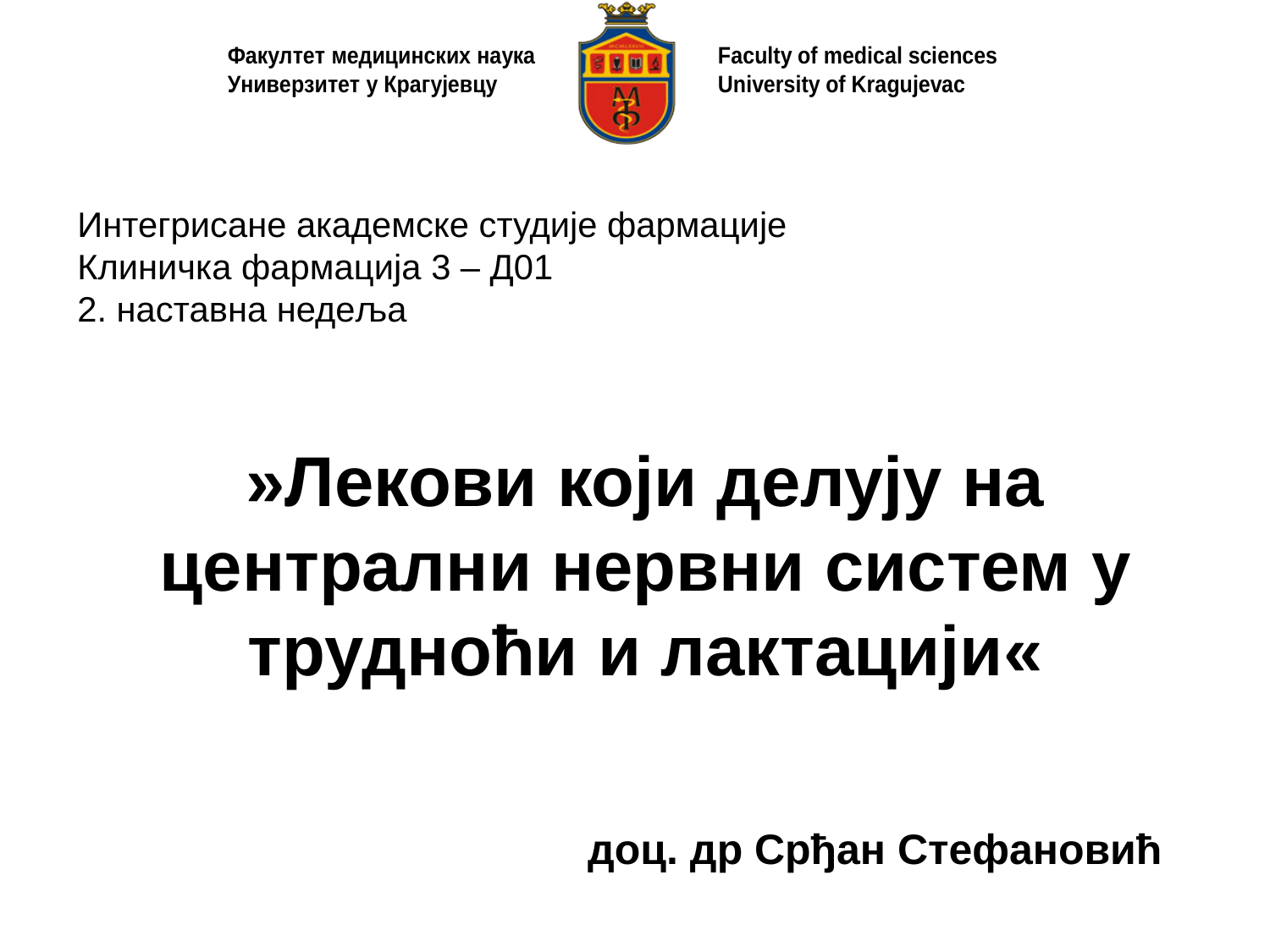

Интегрисане акaдемске студије фармације
Клиничка фармација 3 – Д01
2. наставна недеља
»Лекови који делују на централни нервни систем у трудноћи и лактацији«
доц. др Срђан Стефановић